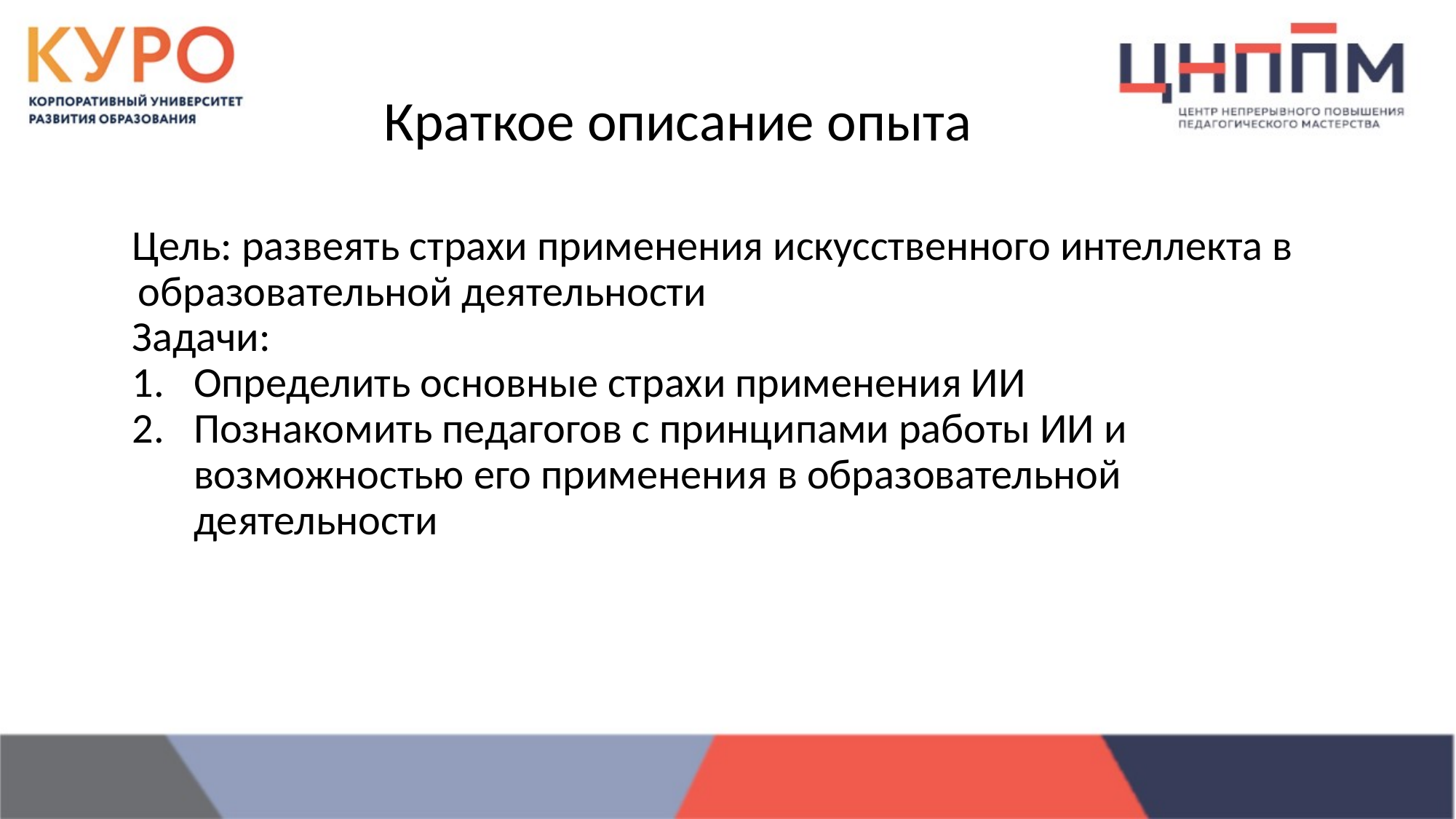

# Краткое описание опыта
Цель: развеять страхи применения искусственного интеллекта в образовательной деятельности
Задачи:
Определить основные страхи применения ИИ
Познакомить педагогов с принципами работы ИИ и возможностью его применения в образовательной деятельности